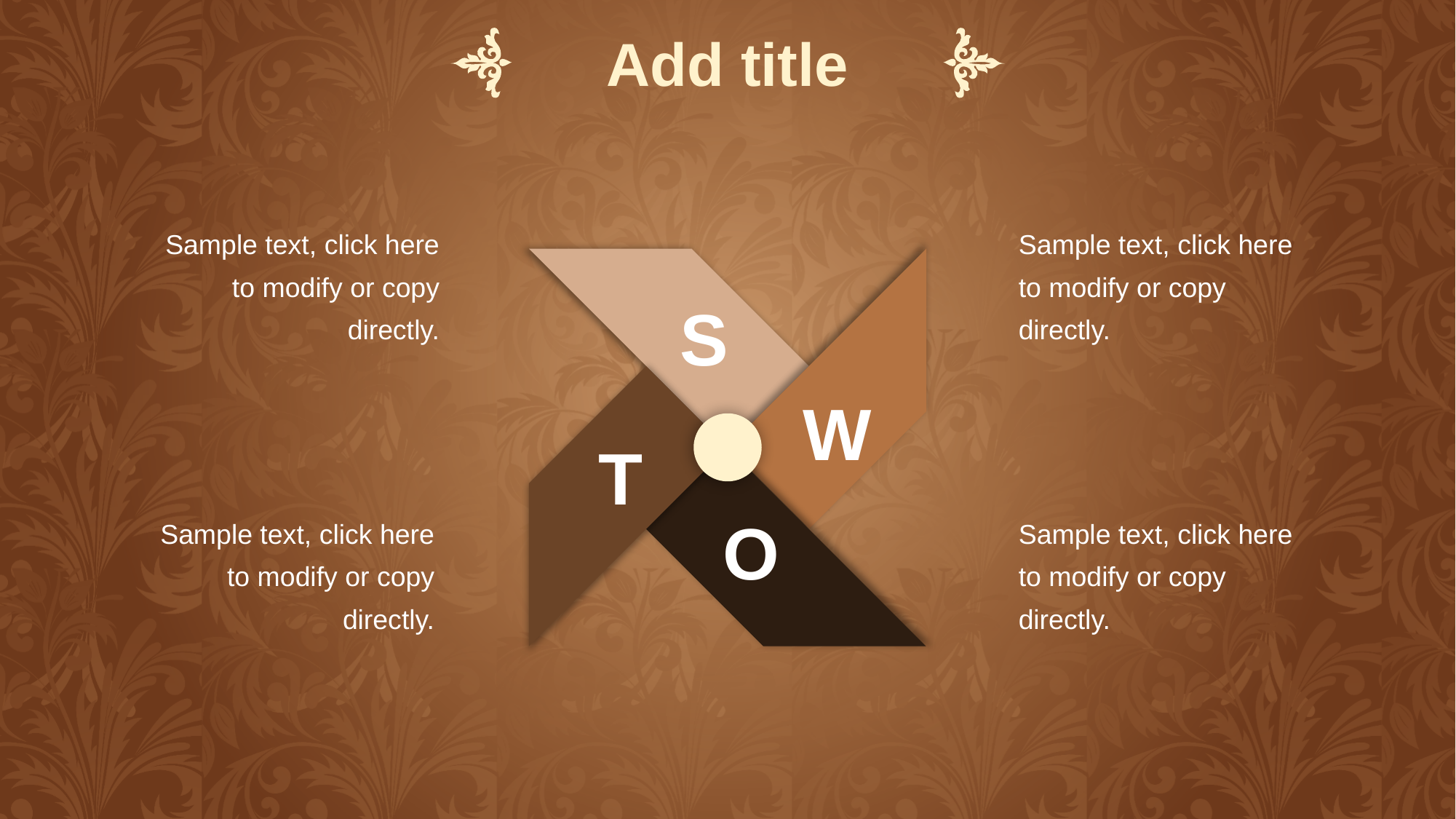

Add title

Sample text, click here to modify or copy directly.
Sample text, click here to modify or copy directly.
S
W
T
Sample text, click here to modify or copy directly.
O
Sample text, click here to modify or copy directly.